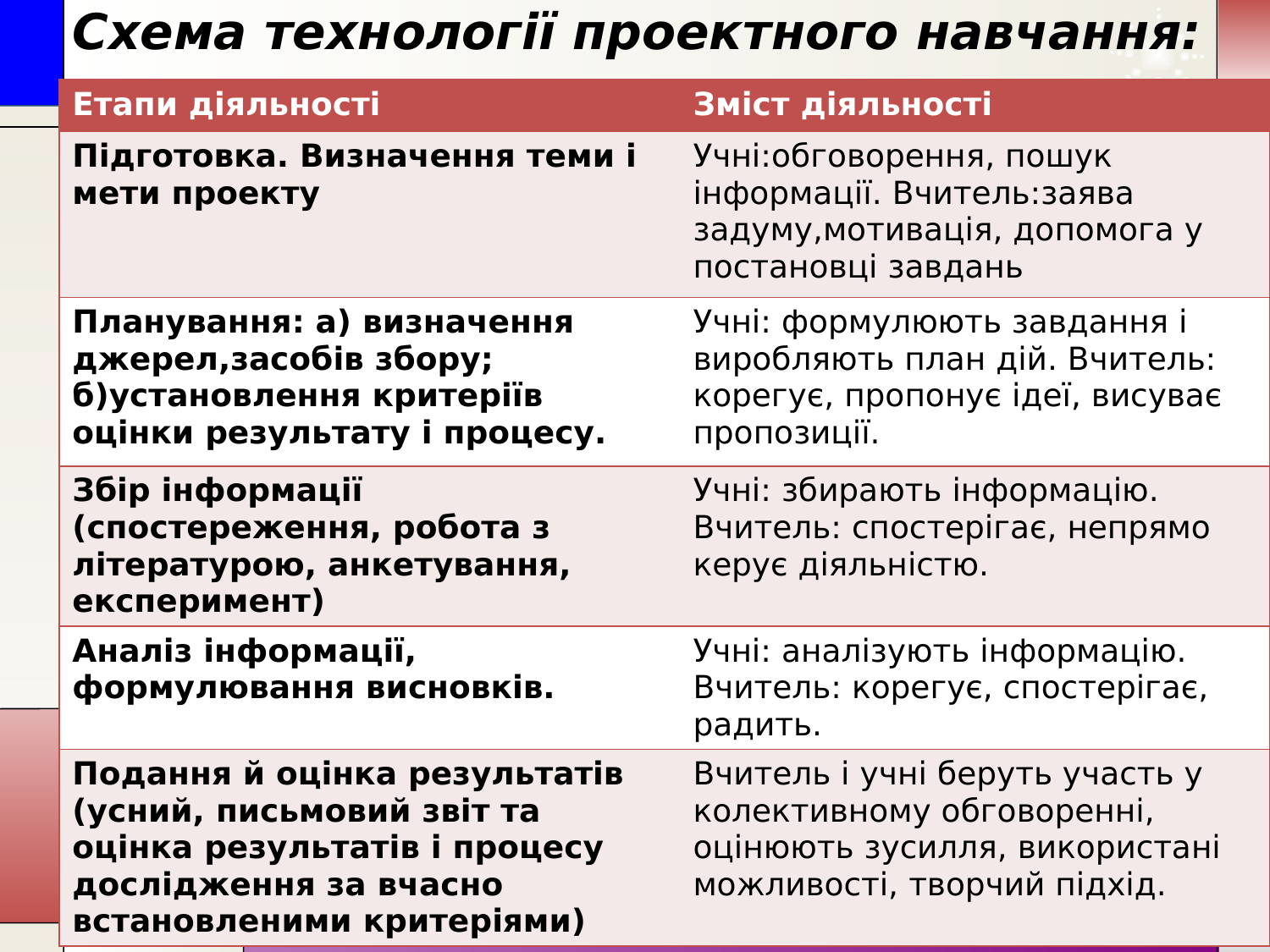

# Схема технології проектного навчання:
| Етапи діяльності | Зміст діяльності |
| --- | --- |
| Підготовка. Визначення теми і мети проекту | Учні:обговорення, пошук інформації. Вчитель:заява задуму,мотивація, допомога у постановці завдань |
| Планування: а) визначення джерел,засобів збору; б)установлення критеріїв оцінки результату і процесу. | Учні: формулюють завдання і виробляють план дій. Вчитель: корегує, пропонує ідеї, висуває пропозиції. |
| Збір інформації (спостереження, робота з літературою, анкетування, експеримент) | Учні: збирають інформацію. Вчитель: спостерігає, непрямо керує діяльністю. |
| Аналіз інформації, формулювання висновків. | Учні: аналізують інформацію. Вчитель: корегує, спостерігає, радить. |
| Подання й оцінка результатів (усний, письмовий звіт та оцінка результатів і процесу дослідження за вчасно встановленими критеріями) | Вчитель і учні беруть участь у колективному обговоренні, оцінюють зусилля, використані можливості, творчий підхід. |